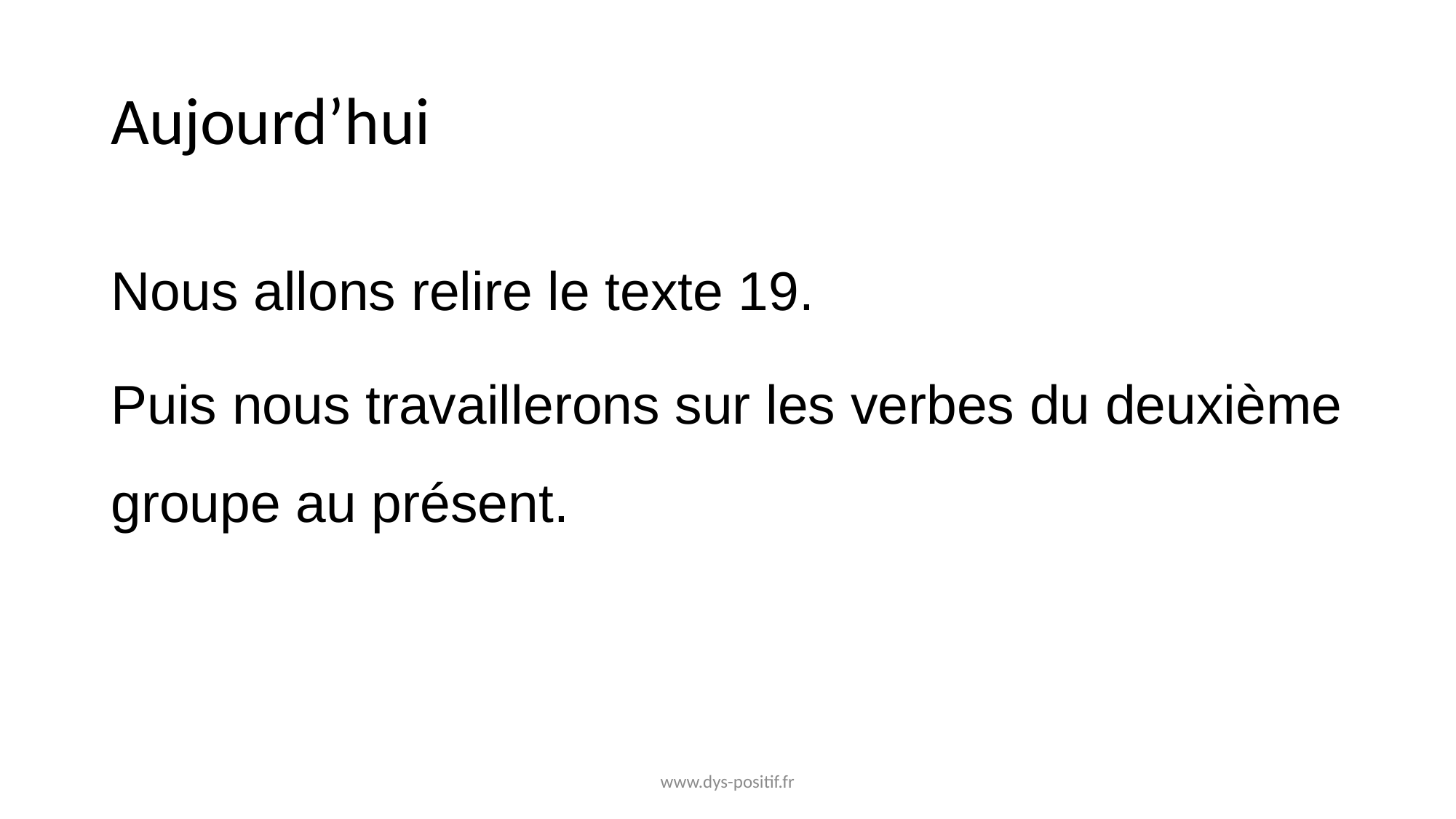

# Aujourd’hui
Nous allons relire le texte 19.
Puis nous travaillerons sur les verbes du deuxième groupe au présent.
www.dys-positif.fr